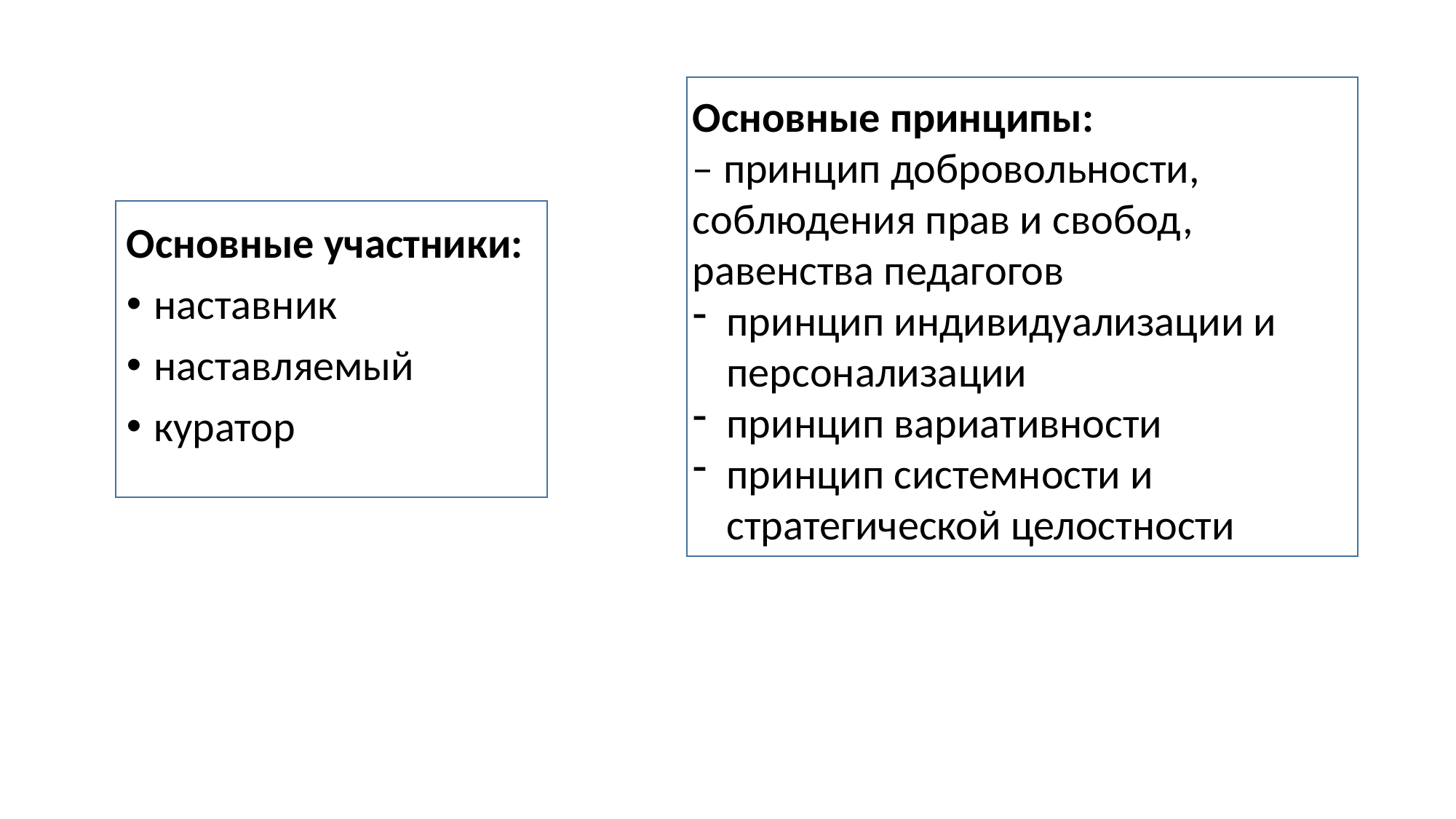

Основные принципы:
– принцип добровольности, соблюдения прав и свобод, равенства педагогов
принцип индивидуализации и персонализации
принцип вариативности
принцип системности и стратегической целостности

Основные участники:
наставник
наставляемый
куратор